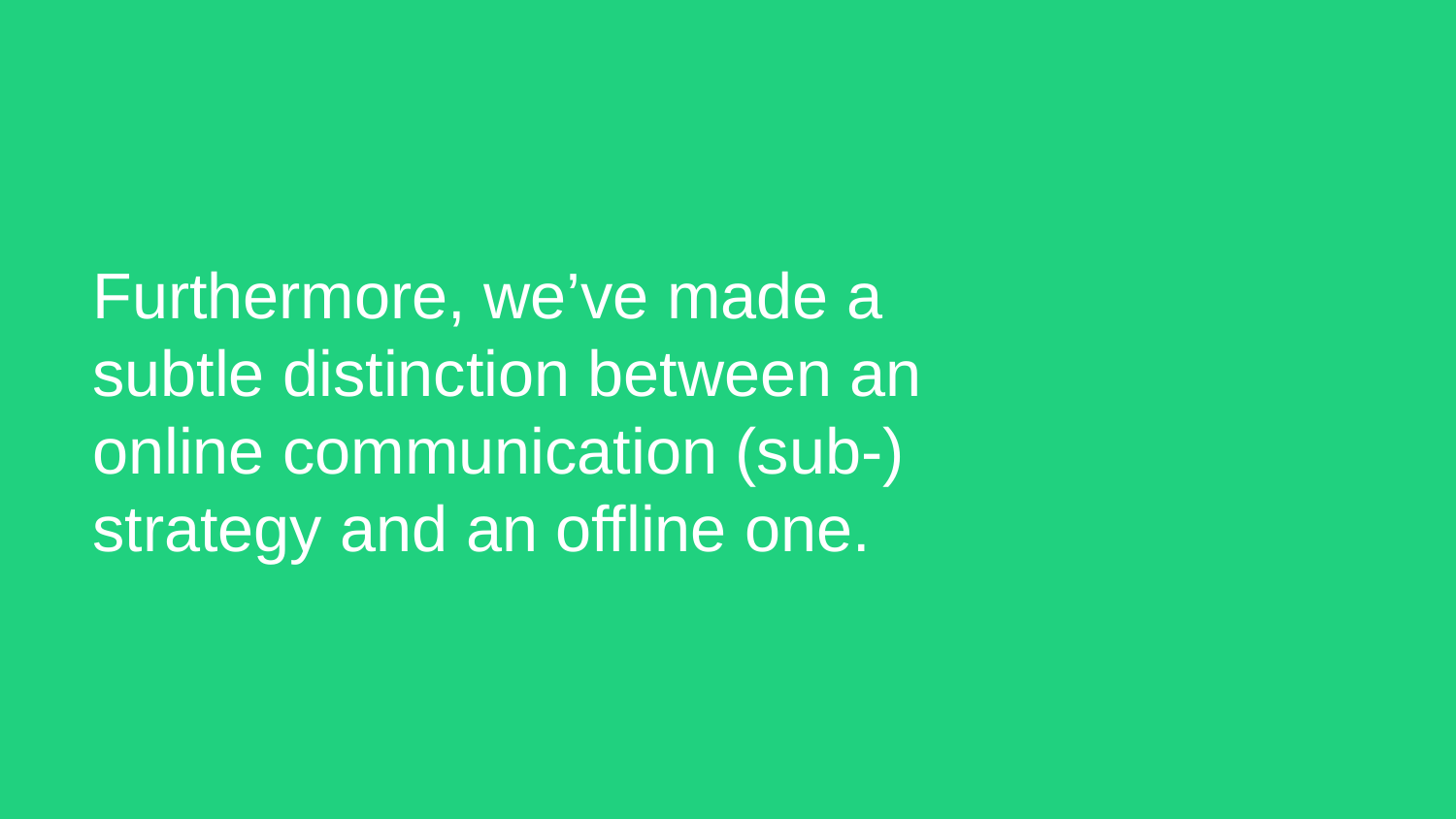

# Furthermore, we’ve made a subtle distinction between an online communication (sub-) strategy and an offline one.